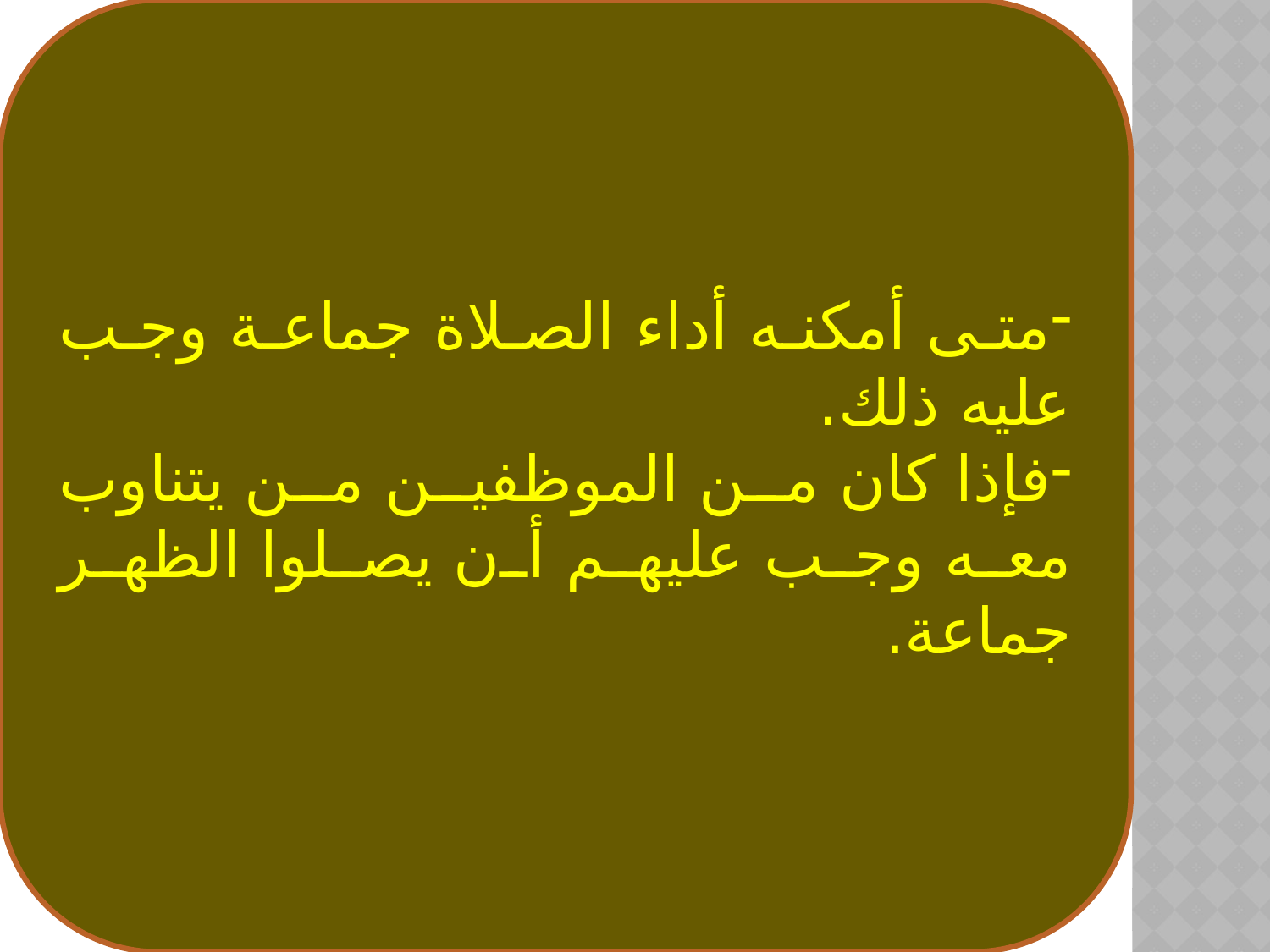

متى أمكنه أداء الصلاة جماعة وجب عليه ذلك.
فإذا كان من الموظفين من يتناوب معه وجب عليهم أن يصلوا الظهر جماعة.